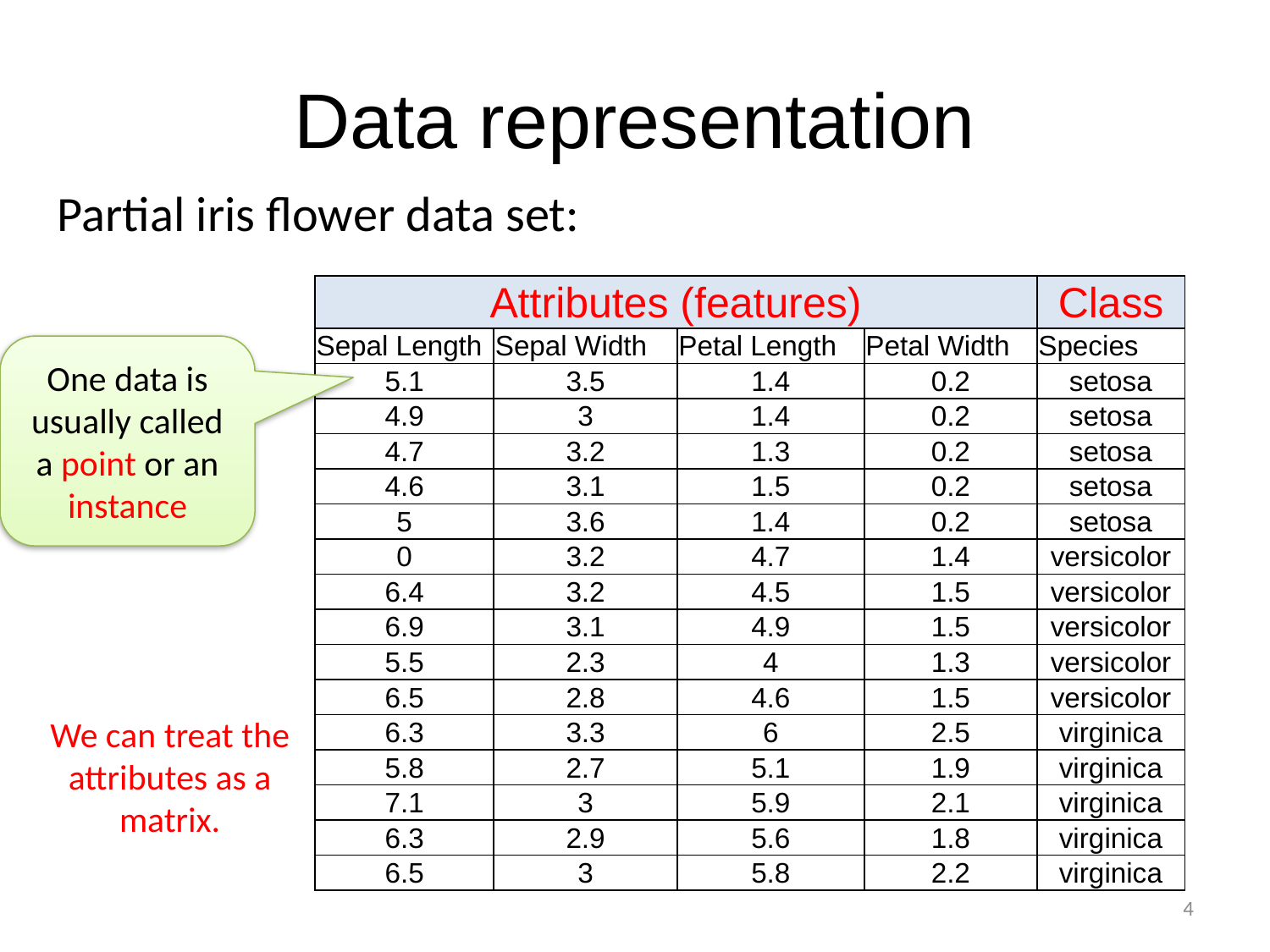

# Data representation
Partial iris flower data set:
| Attributes (features) |  |  |  | Class |
| --- | --- | --- | --- | --- |
| Sepal Length | Sepal Width | Petal Length | Petal Width | Species |
| 5.1 | 3.5 | 1.4 | 0.2 | setosa |
| 4.9 | 3 | 1.4 | 0.2 | setosa |
| 4.7 | 3.2 | 1.3 | 0.2 | setosa |
| 4.6 | 3.1 | 1.5 | 0.2 | setosa |
| 5 | 3.6 | 1.4 | 0.2 | setosa |
| 0 | 3.2 | 4.7 | 1.4 | versicolor |
| 6.4 | 3.2 | 4.5 | 1.5 | versicolor |
| 6.9 | 3.1 | 4.9 | 1.5 | versicolor |
| 5.5 | 2.3 | 4 | 1.3 | versicolor |
| 6.5 | 2.8 | 4.6 | 1.5 | versicolor |
| 6.3 | 3.3 | 6 | 2.5 | virginica |
| 5.8 | 2.7 | 5.1 | 1.9 | virginica |
| 7.1 | 3 | 5.9 | 2.1 | virginica |
| 6.3 | 2.9 | 5.6 | 1.8 | virginica |
| 6.5 | 3 | 5.8 | 2.2 | virginica |
One data is usually called a point or an instance
We can treat the attributes as a matrix.
4